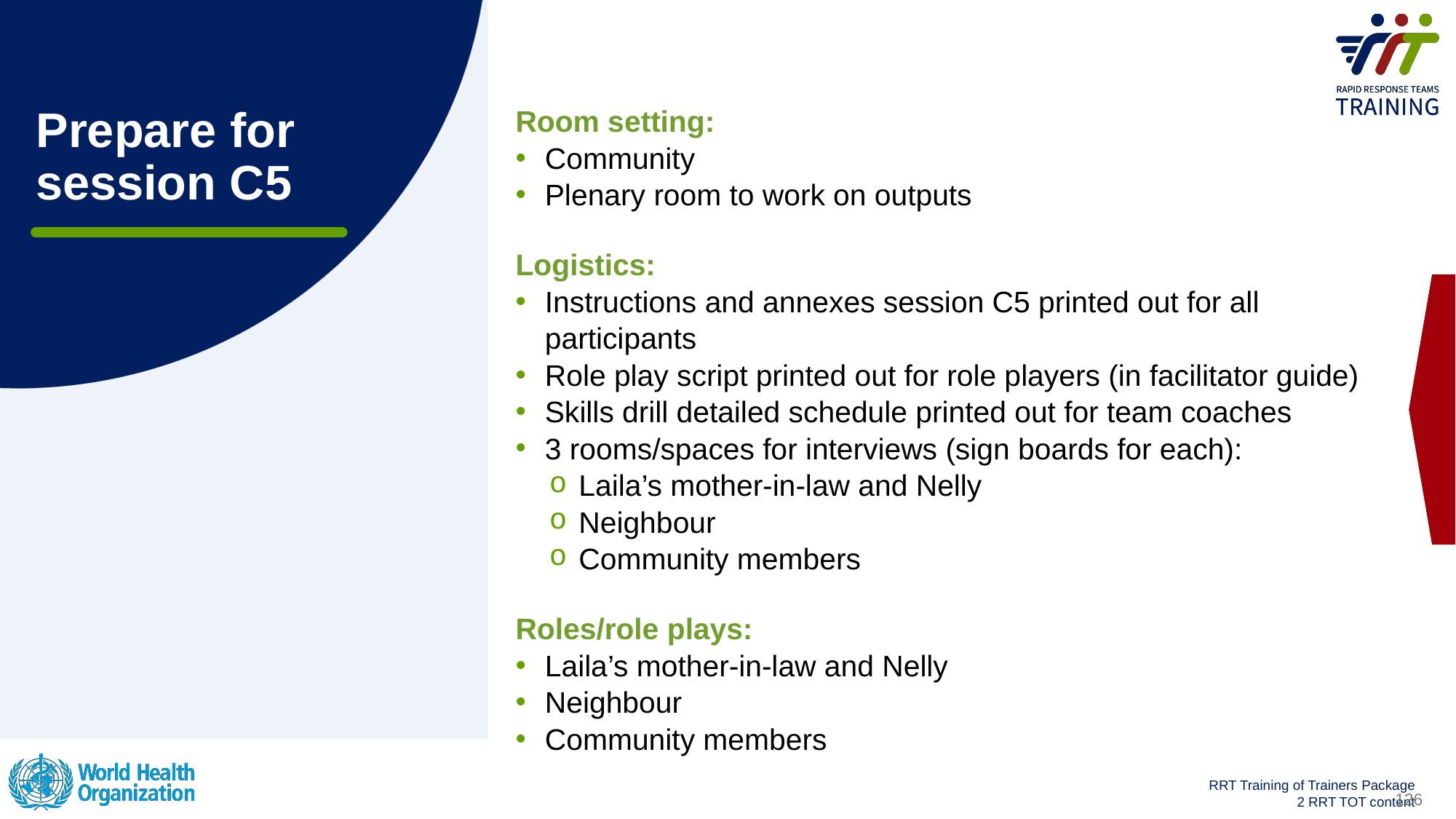

# Prepare for session C5
Room setting:
Community
Plenary room to work on outputs

Logistics:
Instructions and annexes session C5 printed out for all participants
Role play script printed out for role players (in facilitator guide)
Skills drill detailed schedule printed out for team coaches
3 rooms/spaces for interviews (sign boards for each):
Laila’s mother-in-law and Nelly
Neighbour
Community members

Roles/role plays:
Laila’s mother-in-law and Nelly
Neighbour
Community members